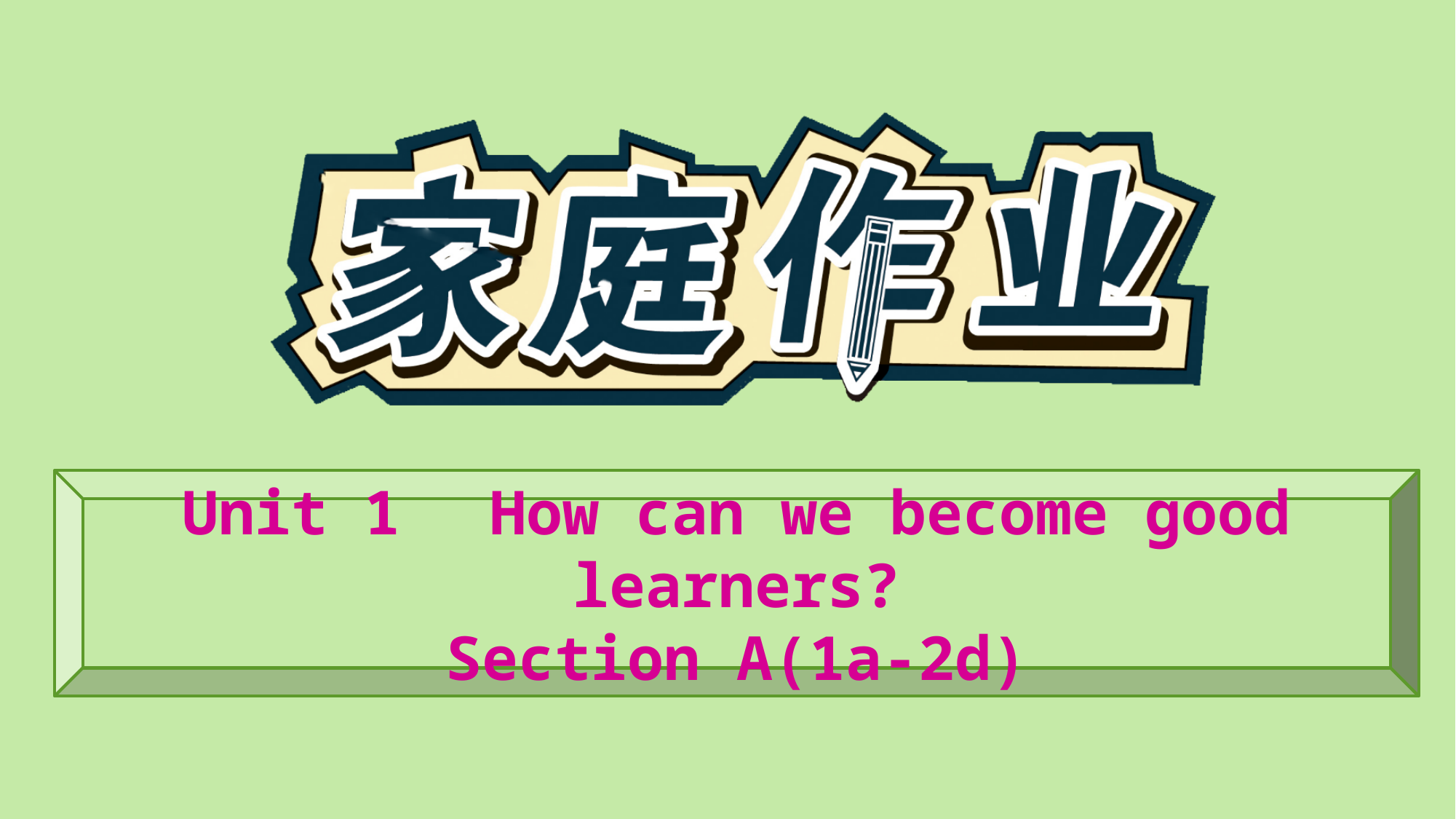

Unit 1　How can we become good learners?
Section A(1a-2d)